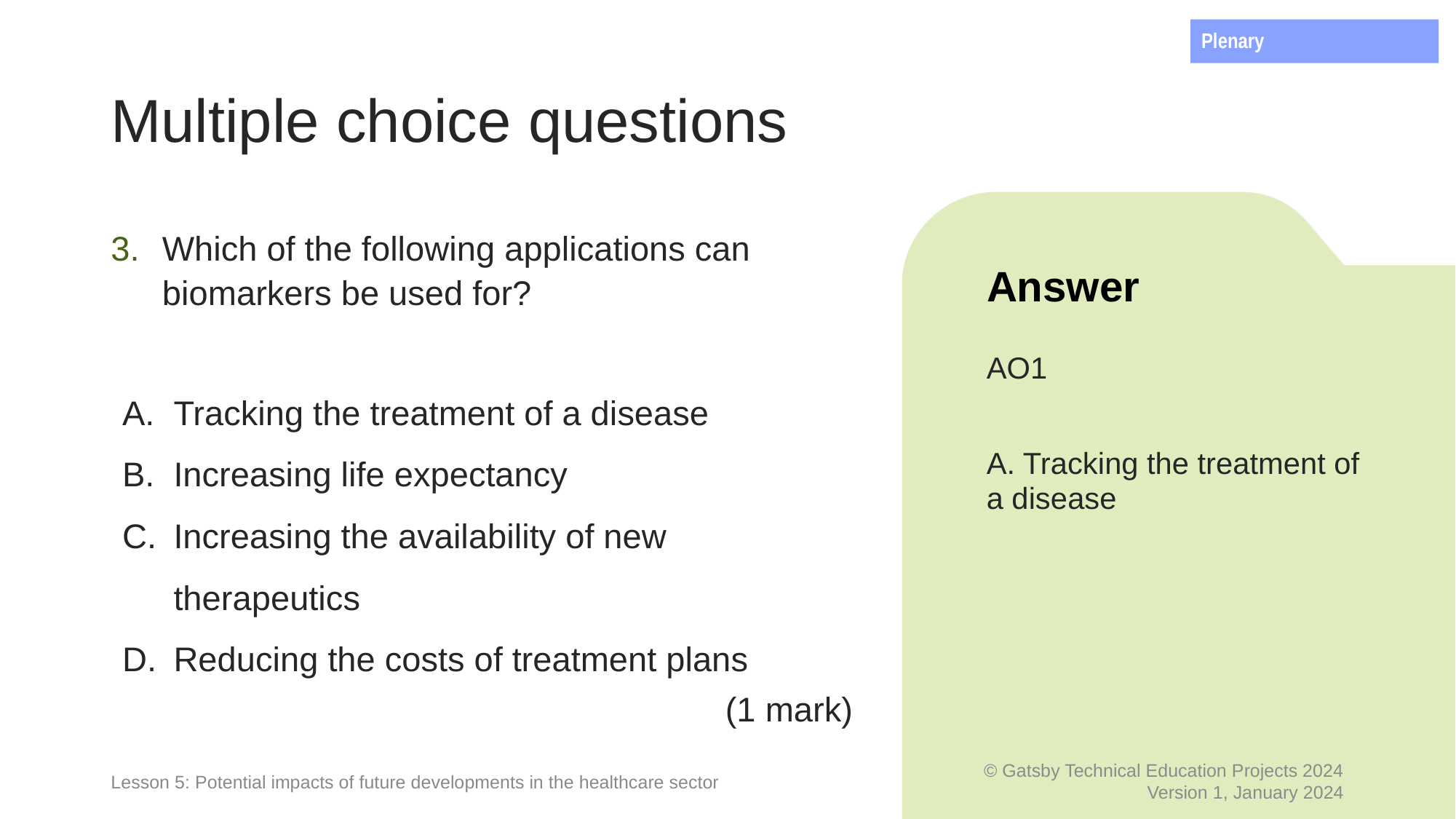

Plenary
# Multiple choice questions
Which of the following applications can biomarkers be used for?

Tracking the treatment of a disease
Increasing life expectancy
Increasing the availability of new therapeutics
Reducing the costs of treatment plans
(1 mark)
Answer
AO1

A. Tracking the treatment of a disease

Lesson 5: Potential impacts of future developments in the healthcare sector